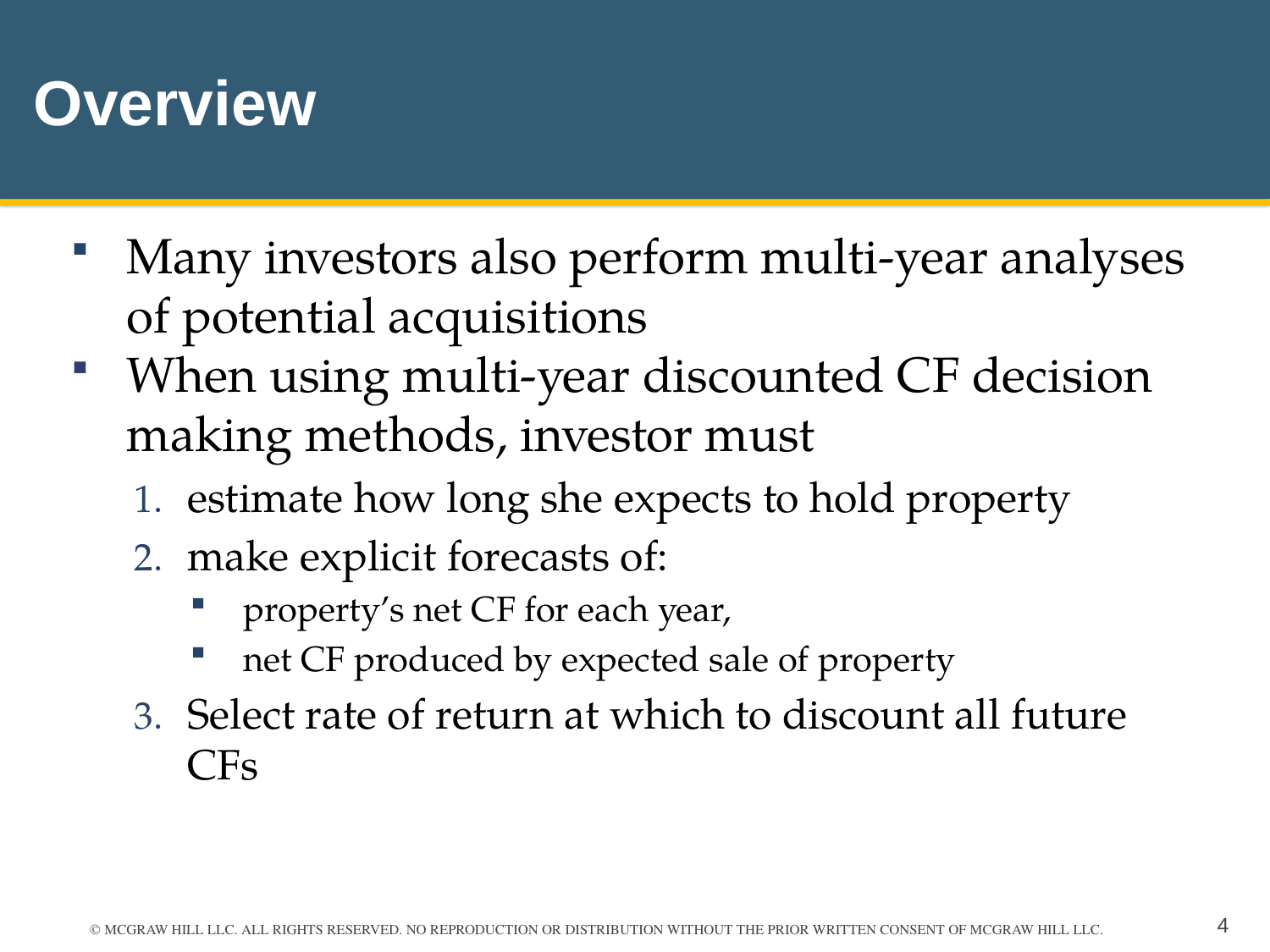

# Overview
Many investors also perform multi-year analyses of potential acquisitions
When using multi-year discounted CF decision making methods, investor must
estimate how long she expects to hold property
make explicit forecasts of:
property’s net CF for each year,
net CF produced by expected sale of property
Select rate of return at which to discount all future CFs
© MCGRAW HILL LLC. ALL RIGHTS RESERVED. NO REPRODUCTION OR DISTRIBUTION WITHOUT THE PRIOR WRITTEN CONSENT OF MCGRAW HILL LLC.
4